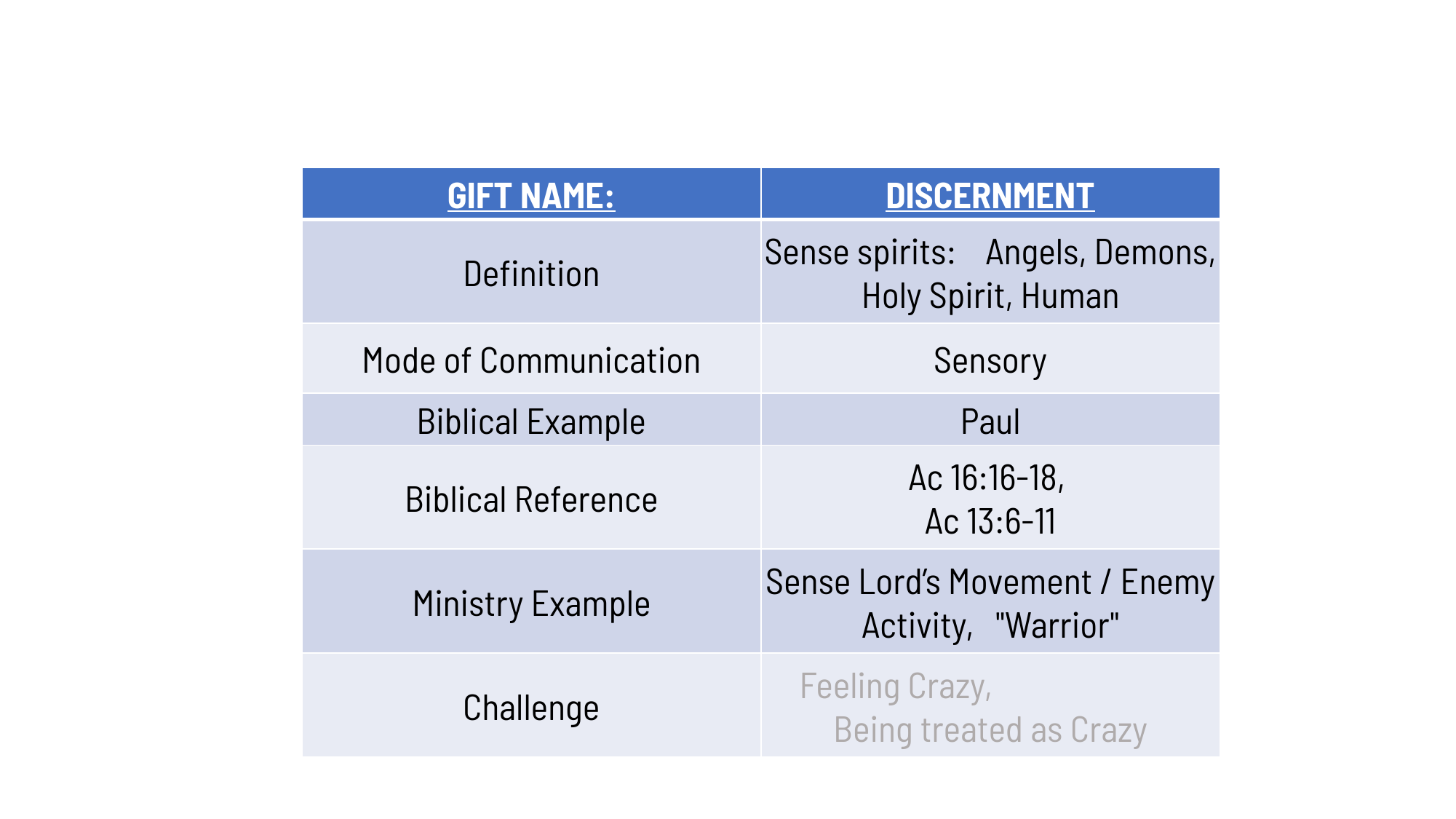

#
| GIFT NAME: | DISCERNMENT |
| --- | --- |
| Definition | Sense spirits: Angels, Demons, Holy Spirit, Human |
| Mode of Communication | Sensory |
| Biblical Example | Paul |
| Biblical Reference | Ac 16:16-18, Ac 13:6-11 |
| Ministry Example | Sense Lord’s Movement / Enemy Activity, "Warrior" |
| Challenge | Feeling Crazy, Being treated as Crazy |